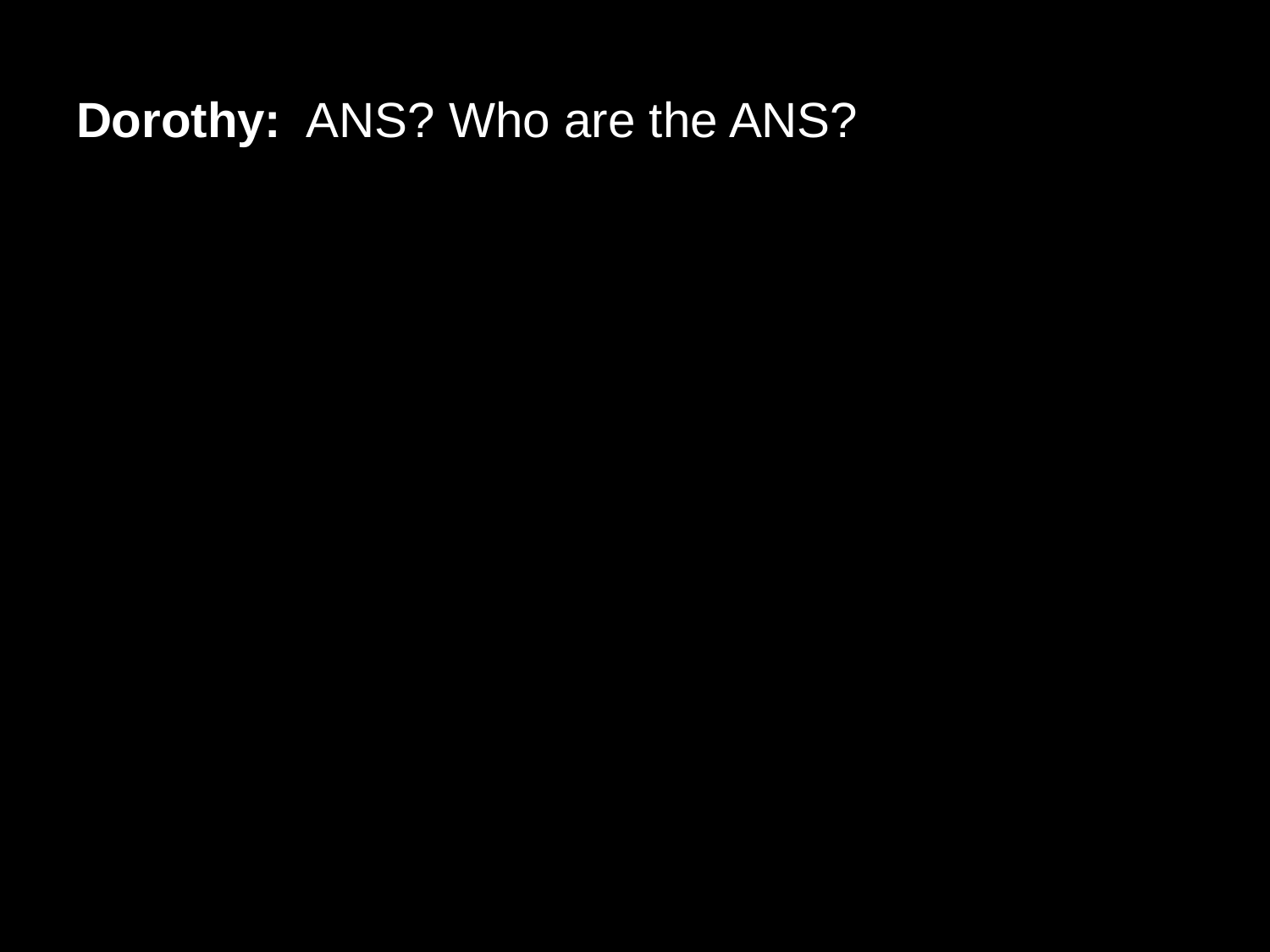

# Dorothy:  ANS? Who are the ANS?